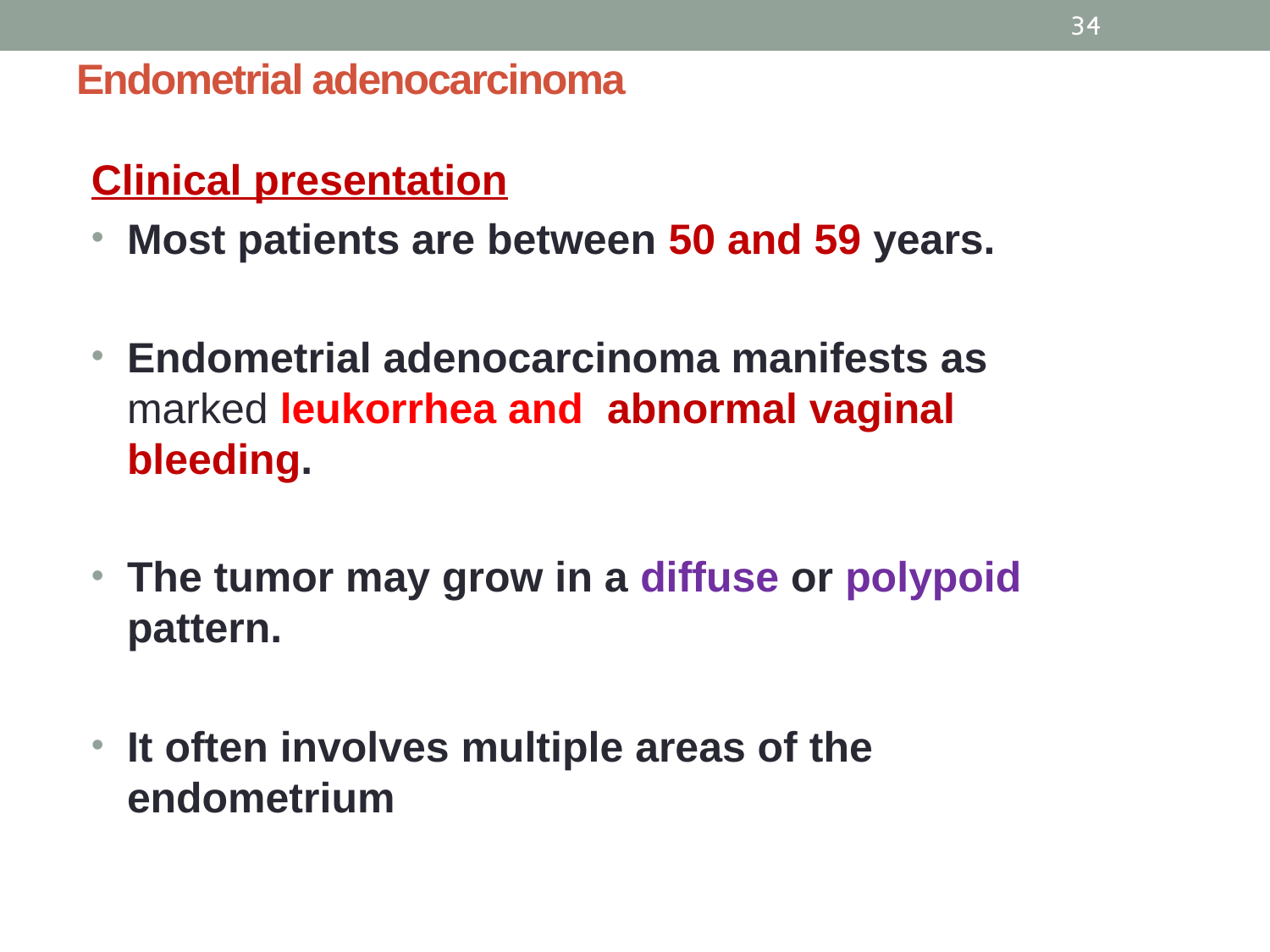

34
# Endometrial adenocarcinoma
Clinical presentation
Most patients are between 50 and 59 years.

Endometrial adenocarcinoma manifests as  marked leukorrhea and  abnormal vaginal bleeding.

The tumor may grow in a diffuse or polypoid pattern.

It often involves multiple areas of the endometrium